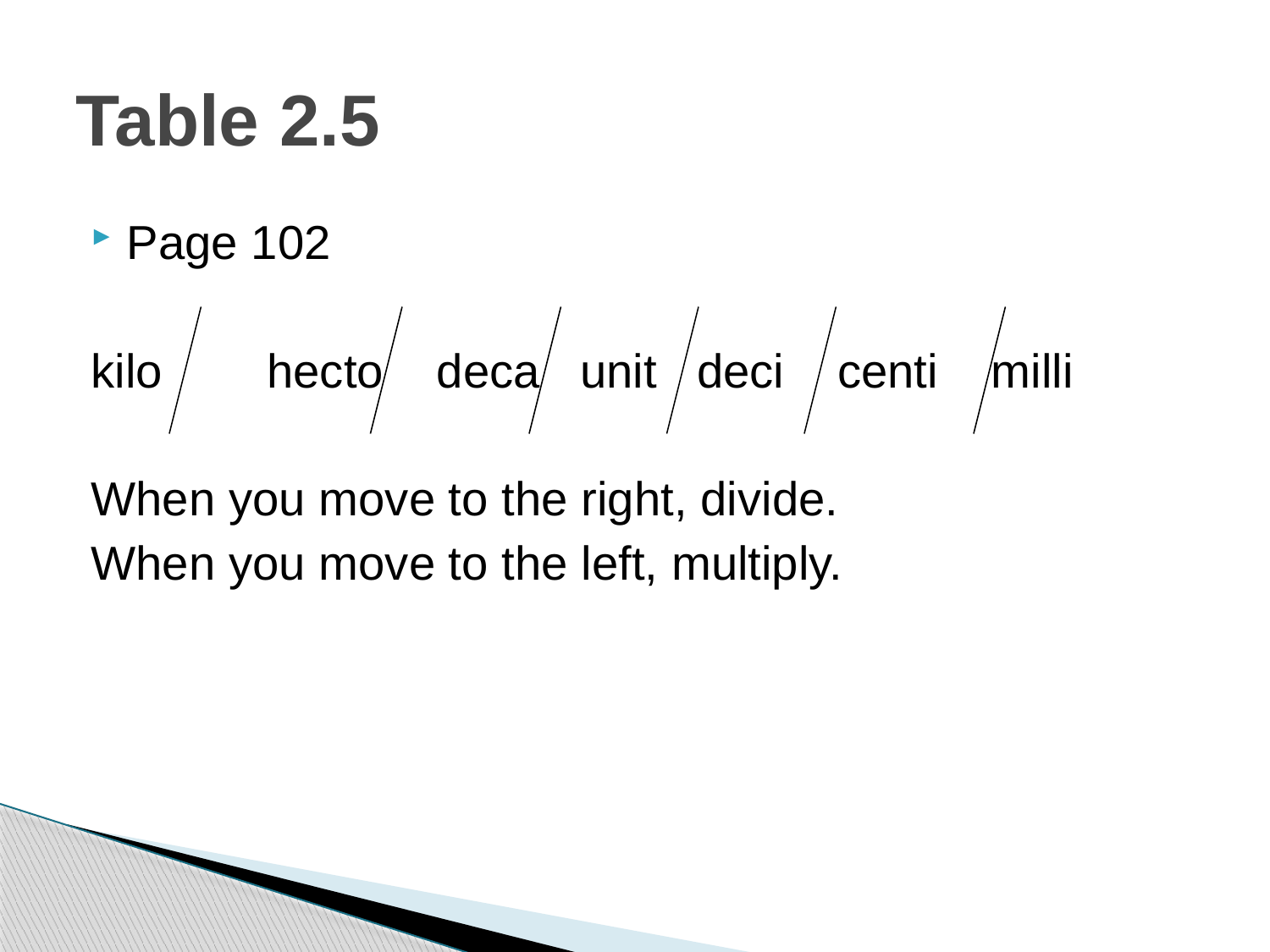

# Table 2.5
Page 102

kilo	 hecto    deca   unit   deci    centi    milli

When you move to the right, divide.
When you move to the left, multiply.